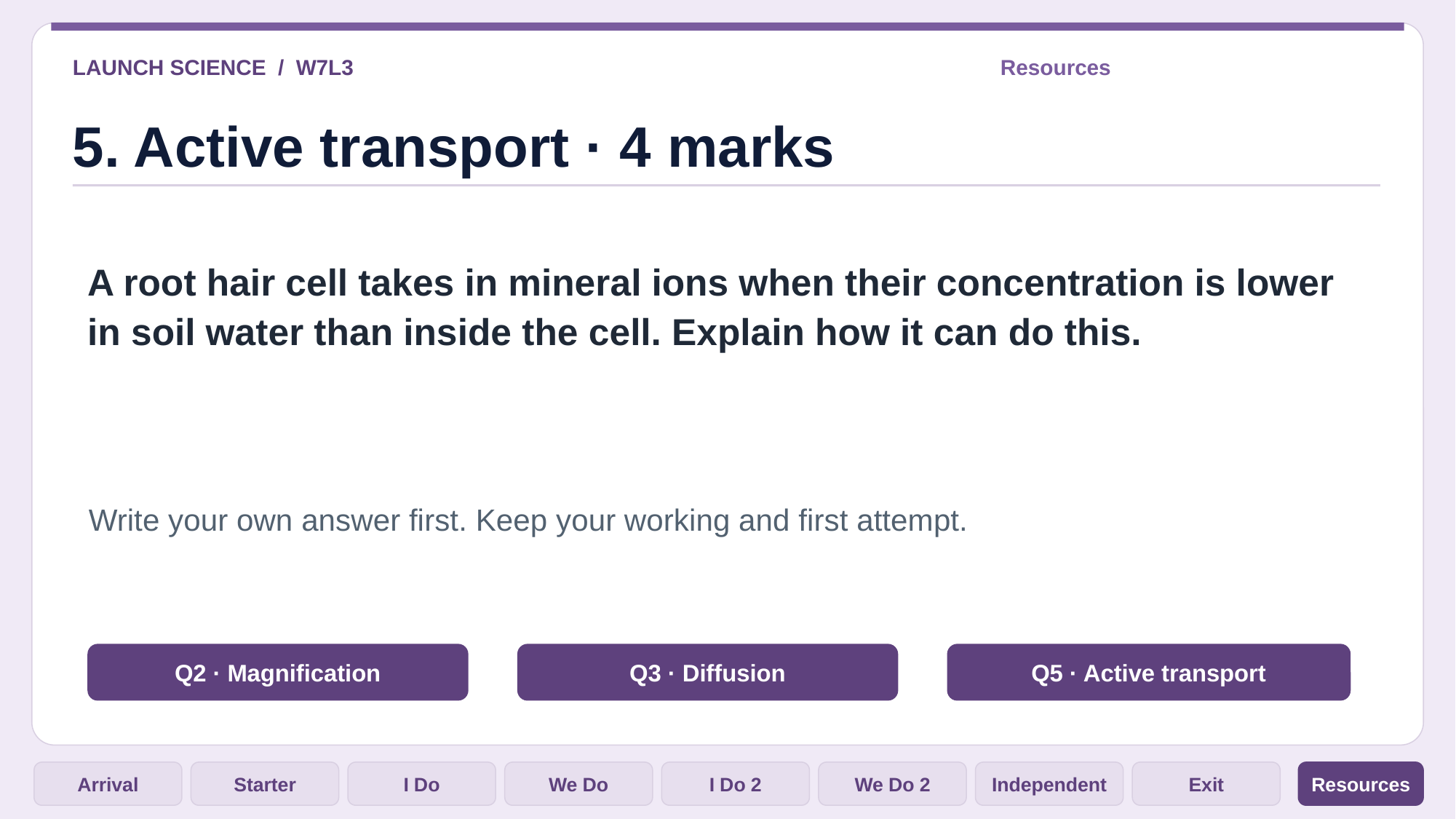

LAUNCH SCIENCE  /  W7L3
Resources
5. Active transport · 4 marks

A root hair cell takes in mineral ions when their concentration is lower in soil water than inside the cell. Explain how it can do this.
Write your own answer first. Keep your working and first attempt.
Q2 · Magnification
Q3 · Diffusion
Q5 · Active transport
Arrival
Starter
I Do
We Do
I Do 2
We Do 2
Independent
Exit
Resources